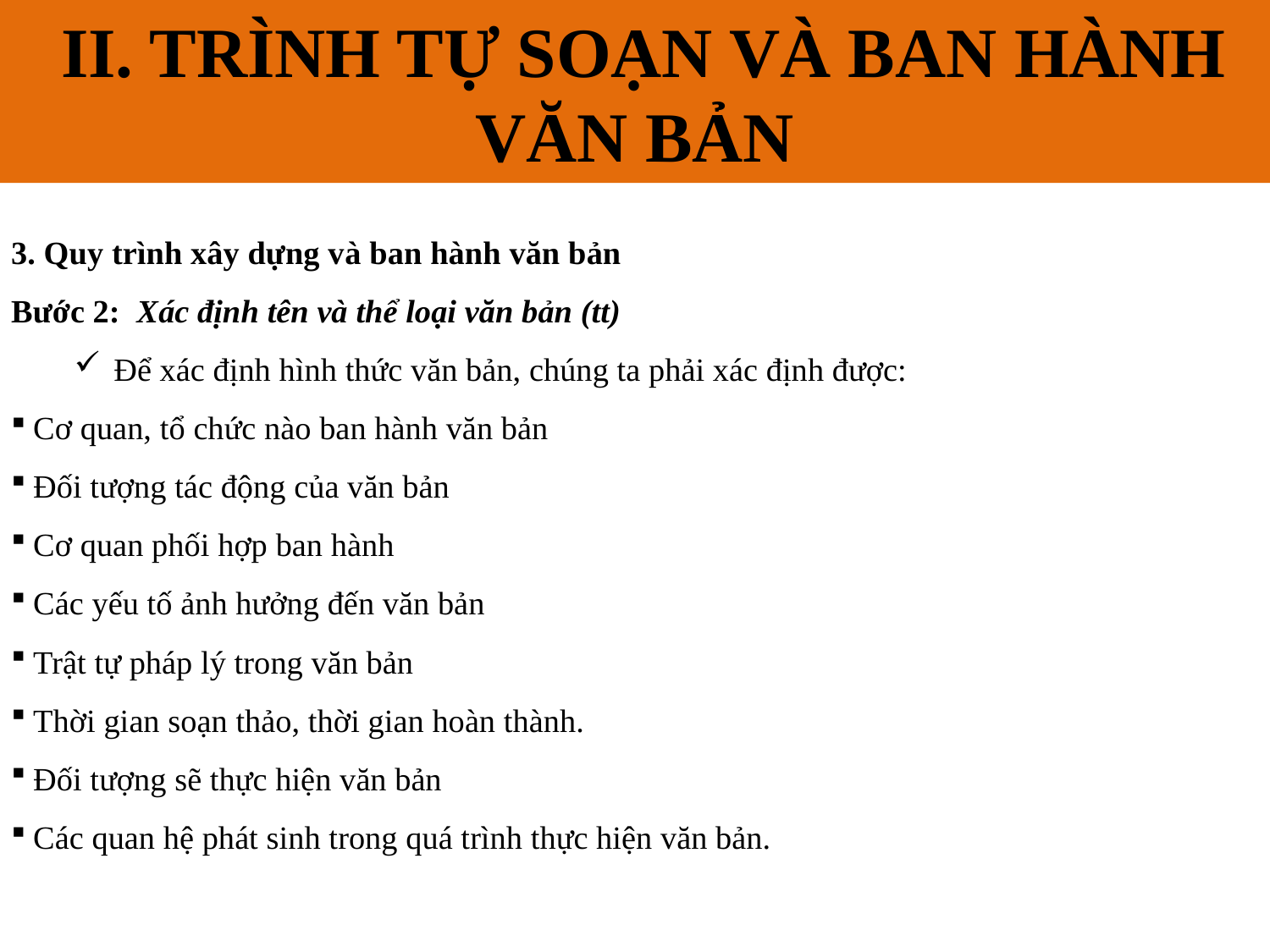

II. TRÌNH TỰ SOẠN VÀ BAN HÀNH VĂN BẢN
# II. QUY TRÌNH XÂY DỰNG VÀ BAN HÀNH VĂN BẢN
3. Quy trình xây dựng và ban hành văn bản
Bước 2:  Xác định tên và thể loại văn bản (tt)
Để xác định hình thức văn bản, chúng ta phải xác định được:
 Cơ quan, tổ chức nào ban hành văn bản
 Đối tượng tác động của văn bản
 Cơ quan phối hợp ban hành
 Các yếu tố ảnh hưởng đến văn bản
 Trật tự pháp lý trong văn bản
 Thời gian soạn thảo, thời gian hoàn thành.
 Đối tượng sẽ thực hiện văn bản
 Các quan hệ phát sinh trong quá trình thực hiện văn bản.